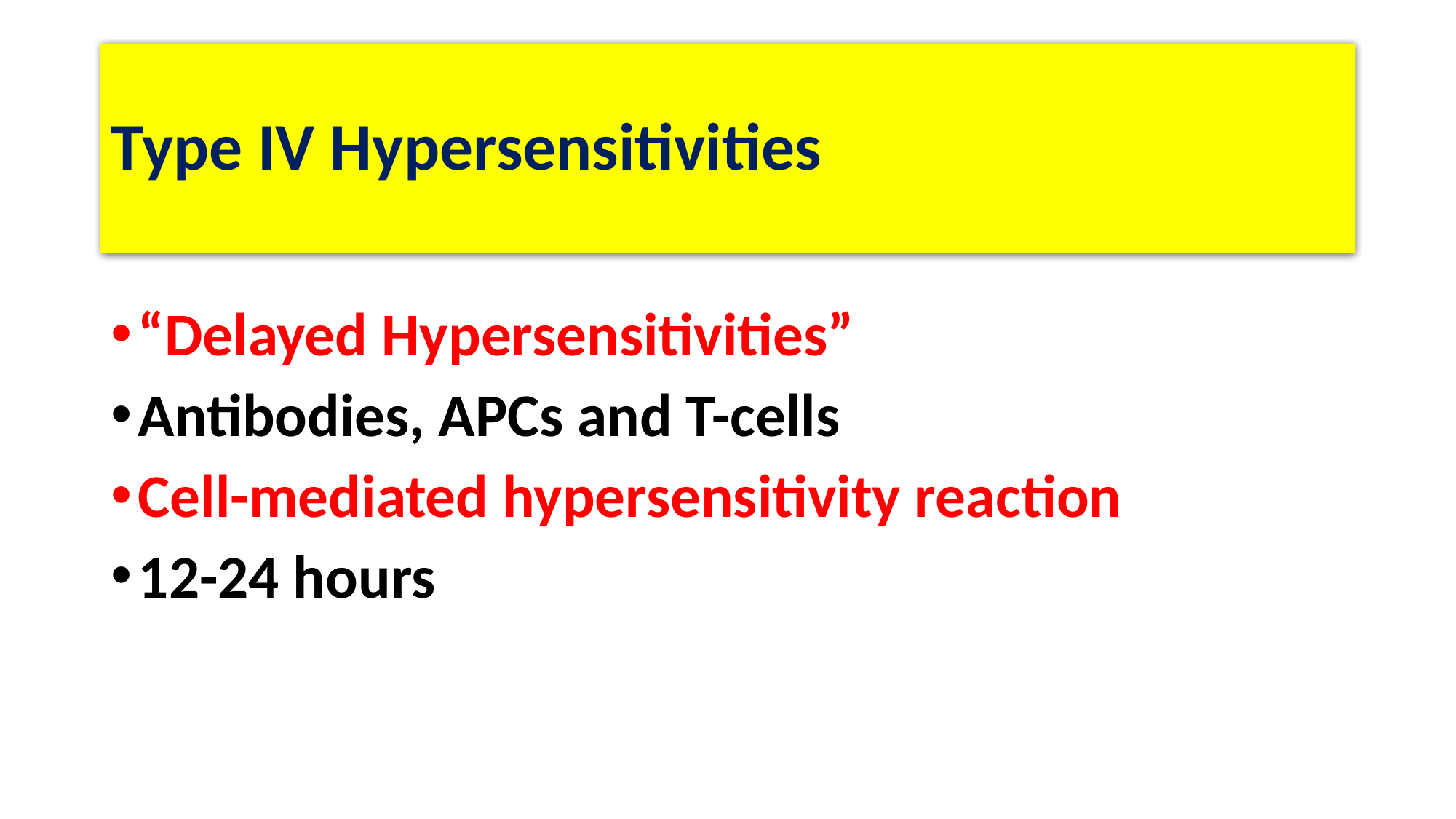

# Type IV Hypersensitivities
“Delayed Hypersensitivities”
Antibodies, APCs and T-cells
Cell-mediated hypersensitivity reaction
12-24 hours